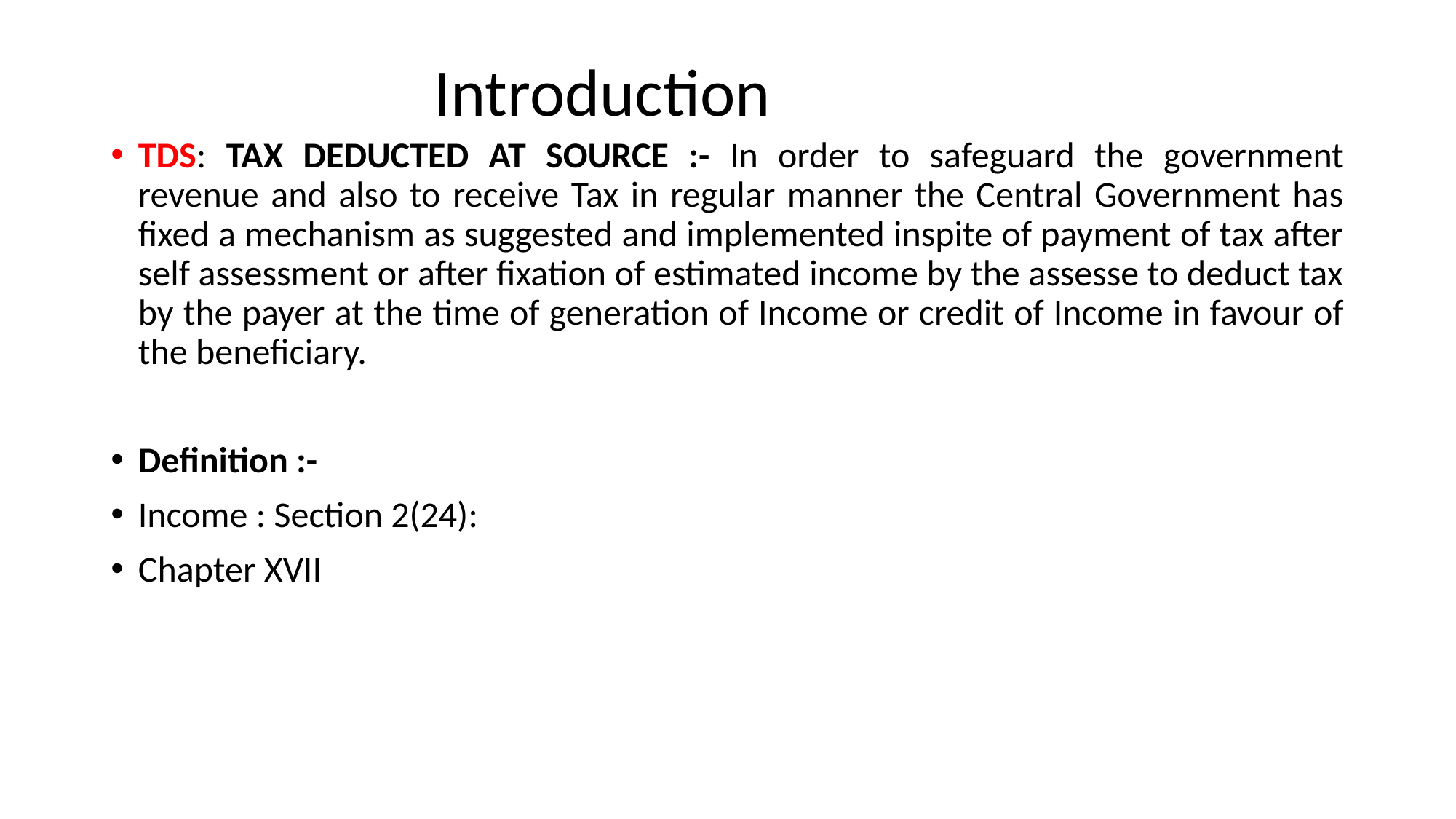

# Introduction
TDS: TAX DEDUCTED AT SOURCE :- In order to safeguard the government revenue and also to receive Tax in regular manner the Central Government has fixed a mechanism as suggested and implemented inspite of payment of tax after self assessment or after fixation of estimated income by the assesse to deduct tax by the payer at the time of generation of Income or credit of Income in favour of the beneficiary.

Definition :-
Income : Section 2(24):
Chapter XVII